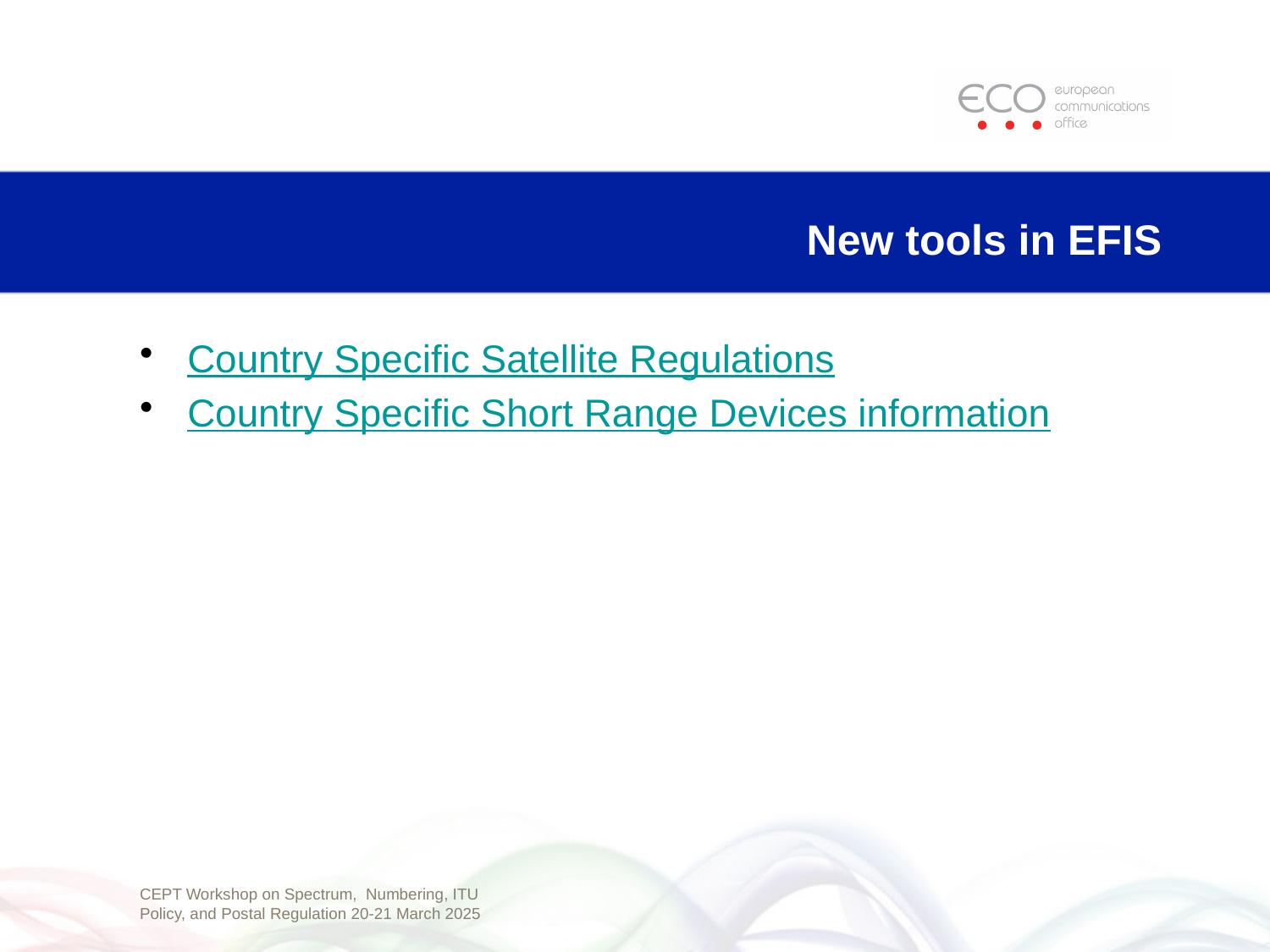

# New tools in EFIS
Country Specific Satellite Regulations
Country Specific Short Range Devices information
CEPT Workshop on Spectrum,  Numbering, ITU Policy, and Postal Regulation 20-21 March 2025